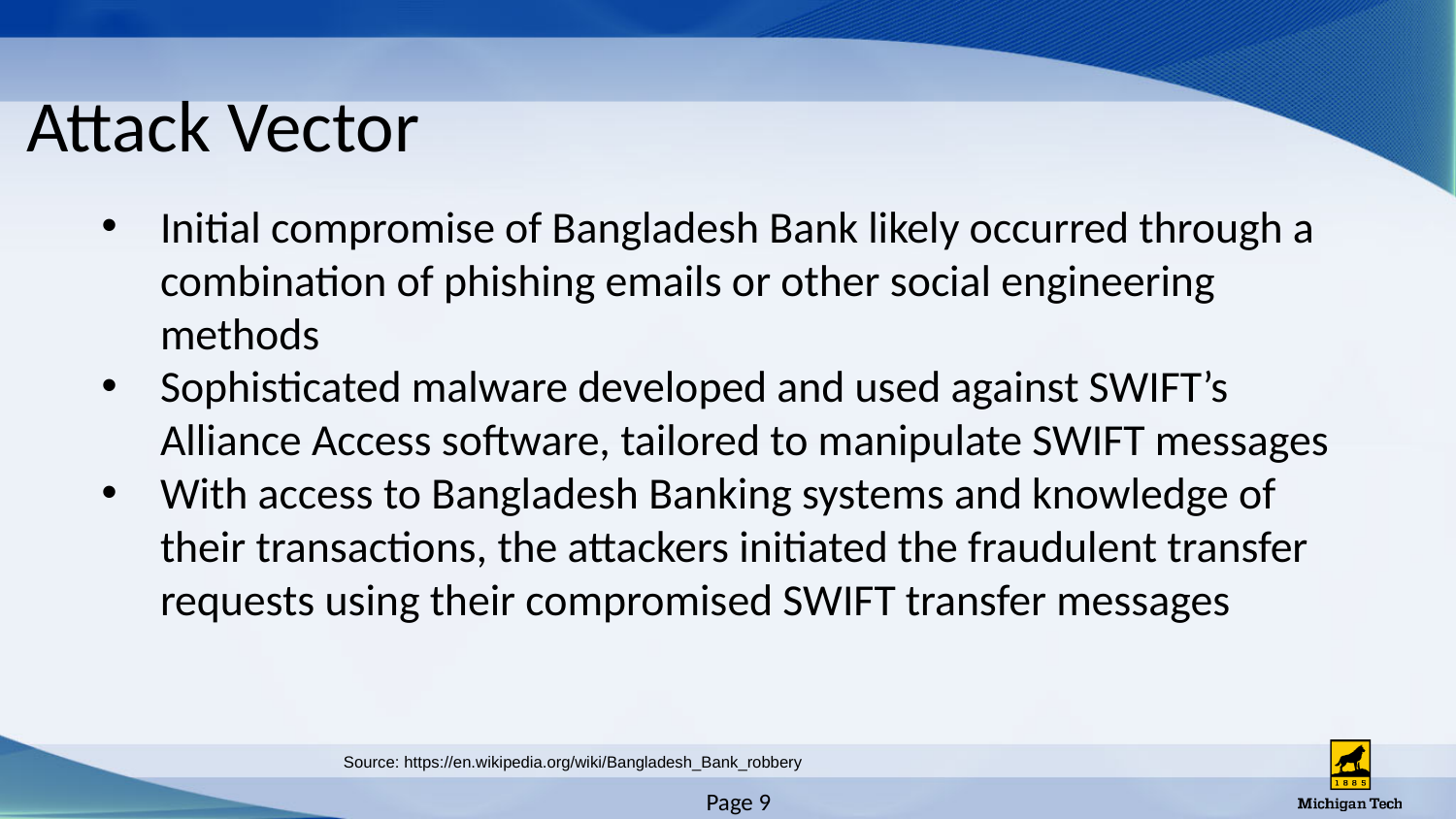

# Attack Vector
Initial compromise of Bangladesh Bank likely occurred through a combination of phishing emails or other social engineering methods
Sophisticated malware developed and used against SWIFT’s Alliance Access software, tailored to manipulate SWIFT messages
With access to Bangladesh Banking systems and knowledge of their transactions, the attackers initiated the fraudulent transfer requests using their compromised SWIFT transfer messages
Source: https://en.wikipedia.org/wiki/Bangladesh_Bank_robbery